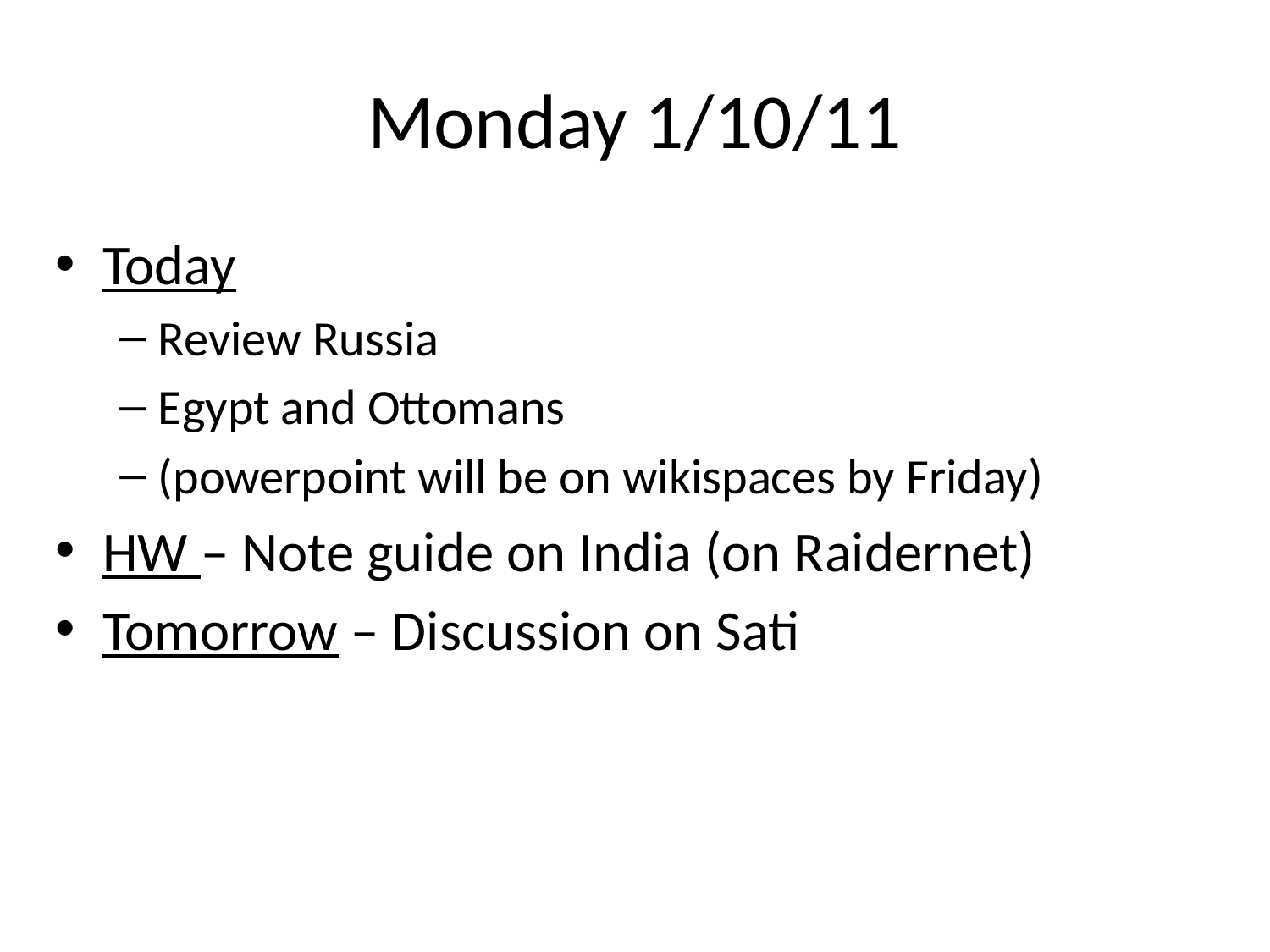

# Monday 1/10/11
Today
Review Russia
Egypt and Ottomans
(powerpoint will be on wikispaces by Friday)
HW – Note guide on India (on Raidernet)
Tomorrow – Discussion on Sati